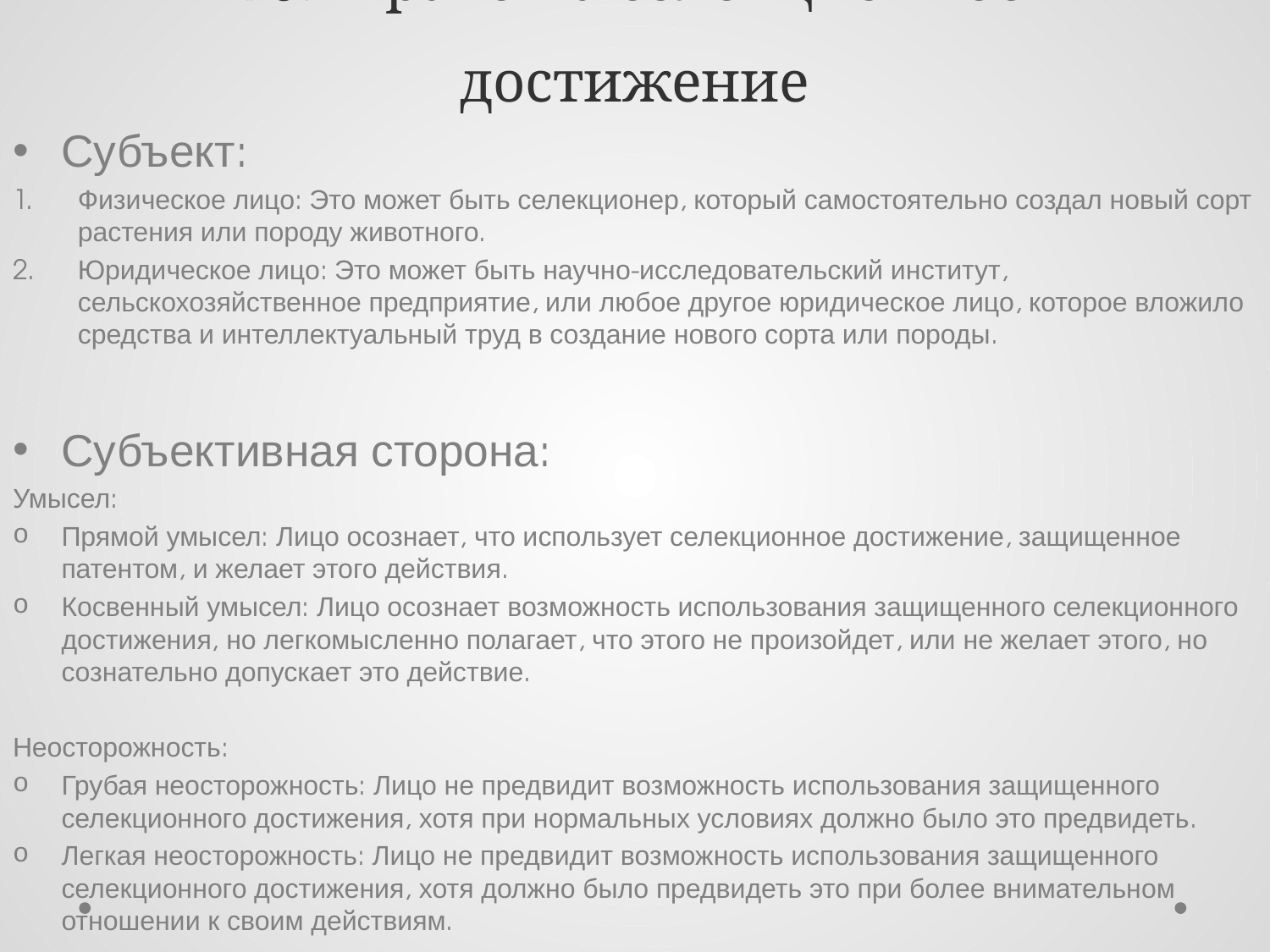

# 78.  Право на селекционное достижение
Субъект:
Физическое лицо: Это может быть селекционер, который самостоятельно создал новый сорт растения или породу животного.
Юридическое лицо: Это может быть научно-исследовательский институт, сельскохозяйственное предприятие, или любое другое юридическое лицо, которое вложило средства и интеллектуальный труд в создание нового сорта или породы.

Субъективная сторона:
Умысел:
Прямой умысел: Лицо осознает, что использует селекционное достижение, защищенное патентом, и желает этого действия.
Косвенный умысел: Лицо осознает возможность использования защищенного селекционного достижения, но легкомысленно полагает, что этого не произойдет, или не желает этого, но сознательно допускает это действие.

Неосторожность:
Грубая неосторожность: Лицо не предвидит возможность использования защищенного селекционного достижения, хотя при нормальных условиях должно было это предвидеть.
Легкая неосторожность: Лицо не предвидит возможность использования защищенного селекционного достижения, хотя должно было предвидеть это при более внимательном отношении к своим действиям.